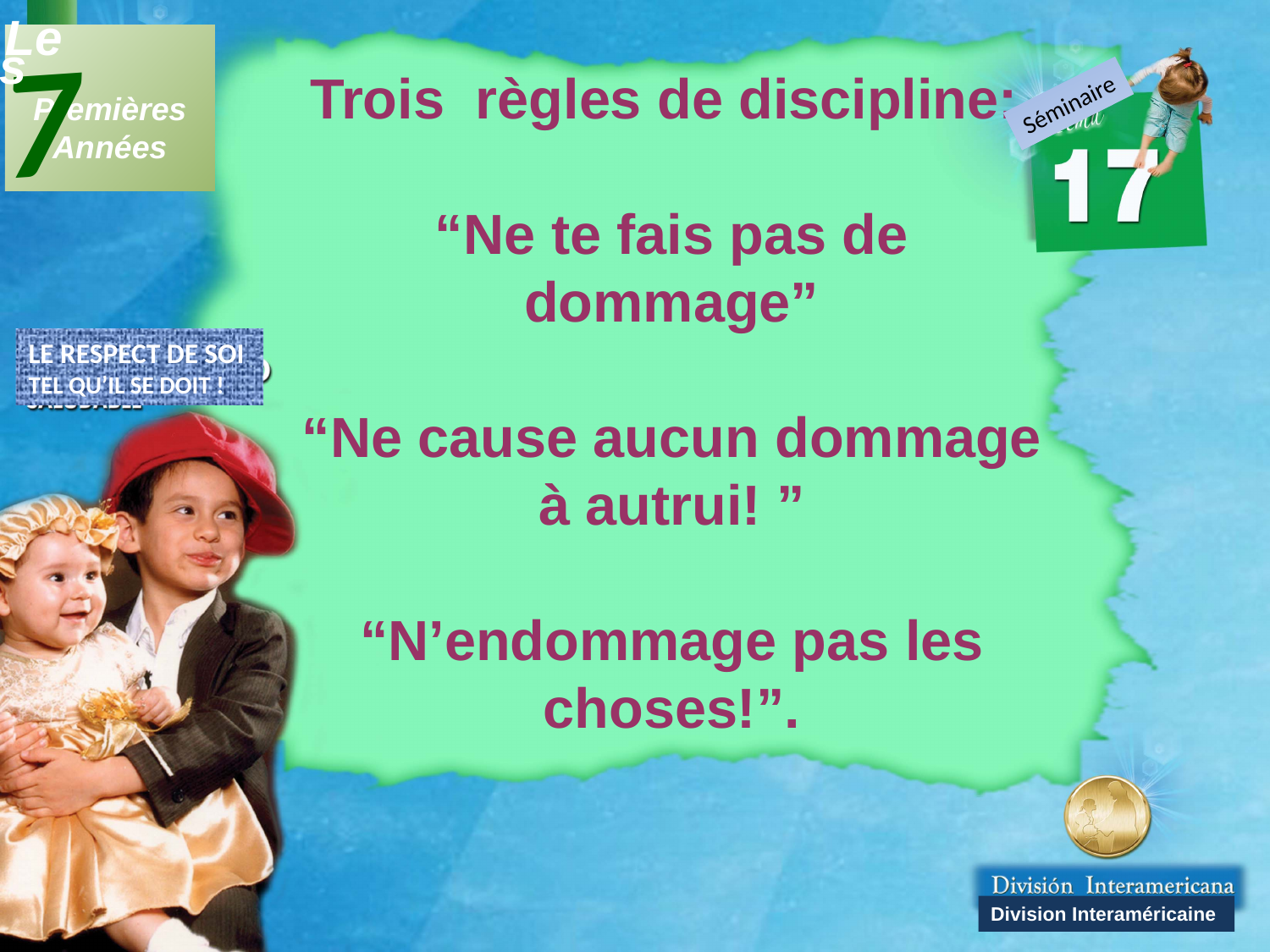

7
Les
         Premières
Années
Trois  règles de discipline:

“Ne te fais pas de dommage”

“Ne cause aucun dommage à autrui! ”

“N’endommage pas les choses!”.

Séminaire
LE RESPECT DE SOI
TEL QU’IL SE DOIT !
Division Interaméricaine